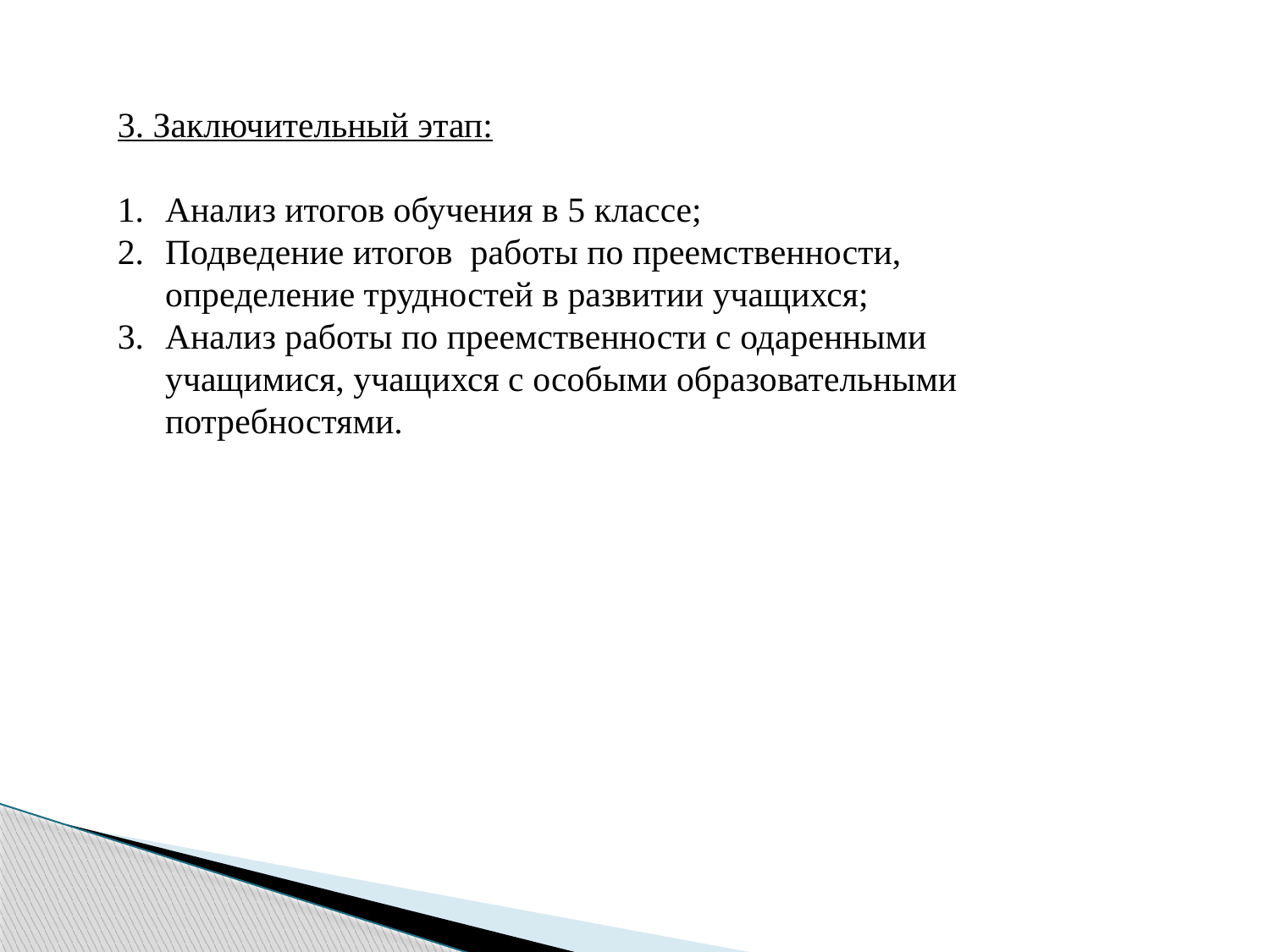

3. Заключительный этап:

Анализ итогов обучения в 5 классе;
Подведение итогов  работы по преемственности,  определение трудностей в развитии учащихся;
Анализ работы по преемственности с одаренными учащимися, учащихся с особыми образовательными потребностями.